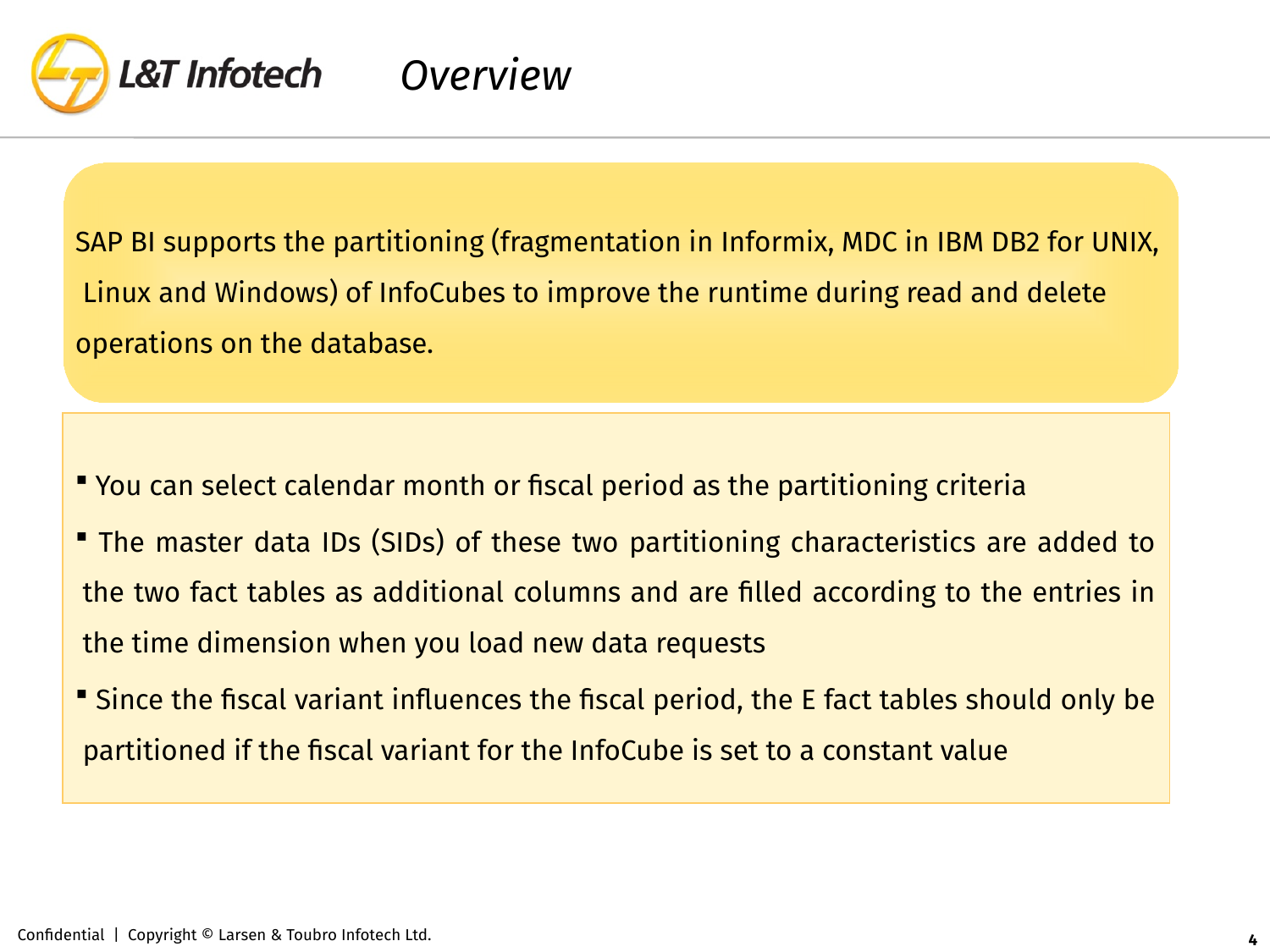

# Overview
SAP BI supports the partitioning (fragmentation in Informix, MDC in IBM DB2 for UNIX,
 Linux and Windows) of InfoCubes to improve the runtime during read and delete
operations on the database.
 You can select calendar month or fiscal period as the partitioning criteria
 The master data IDs (SIDs) of these two partitioning characteristics are added to the two fact tables as additional columns and are filled according to the entries in the time dimension when you load new data requests
 Since the fiscal variant influences the fiscal period, the E fact tables should only be partitioned if the fiscal variant for the InfoCube is set to a constant value
Confidential  |  Copyright © Larsen & Toubro Infotech Ltd.
4